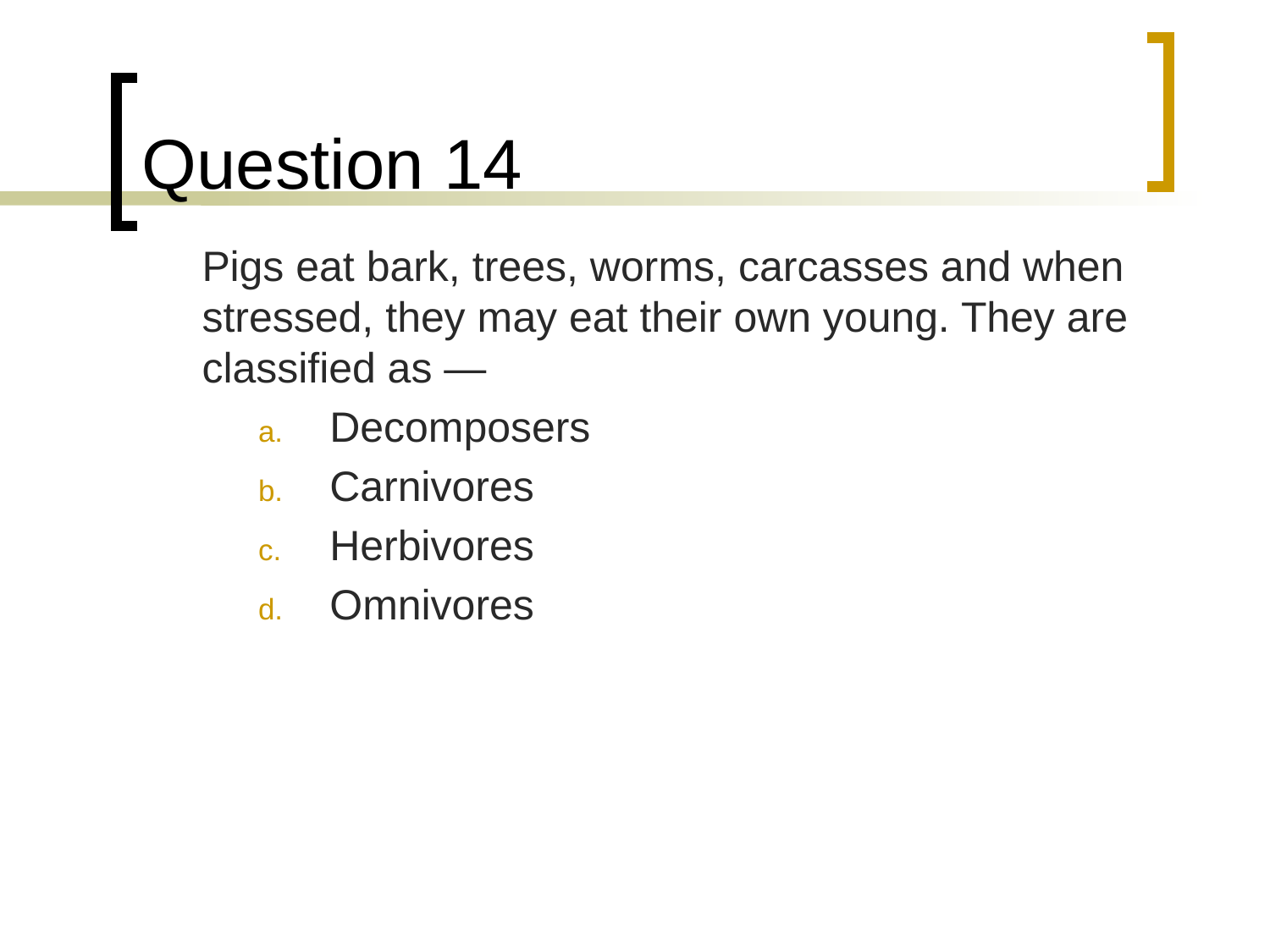

# Question 14
	Pigs eat bark, trees, worms, carcasses and when stressed, they may eat their own young. They are classified as —
Decomposers
Carnivores
Herbivores
Omnivores